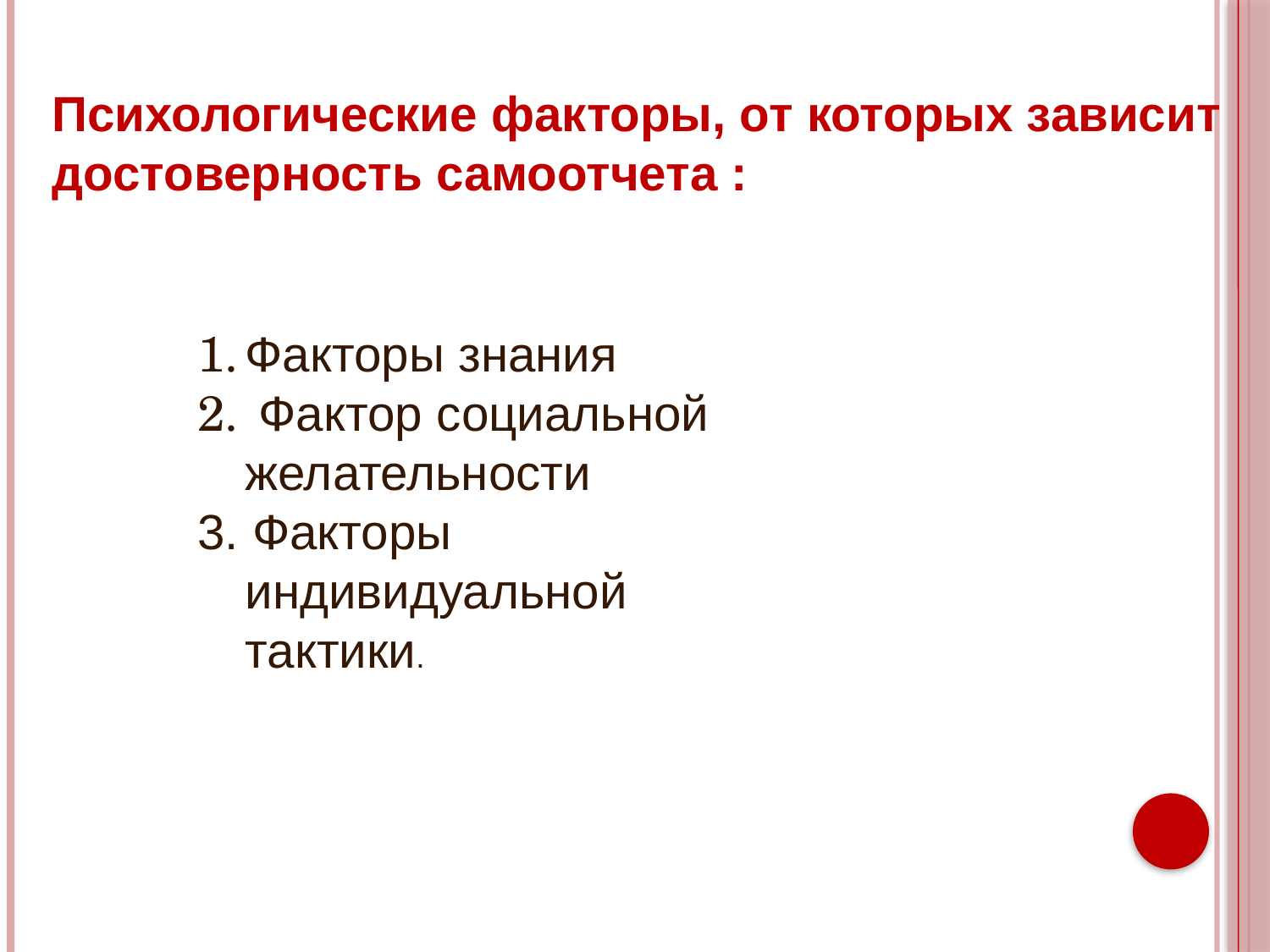

Психологические факторы, от которых зависит достоверность самоотчета :
Факторы знания
 Фактор социальной желательности
3. Факторы индивидуальной тактики.